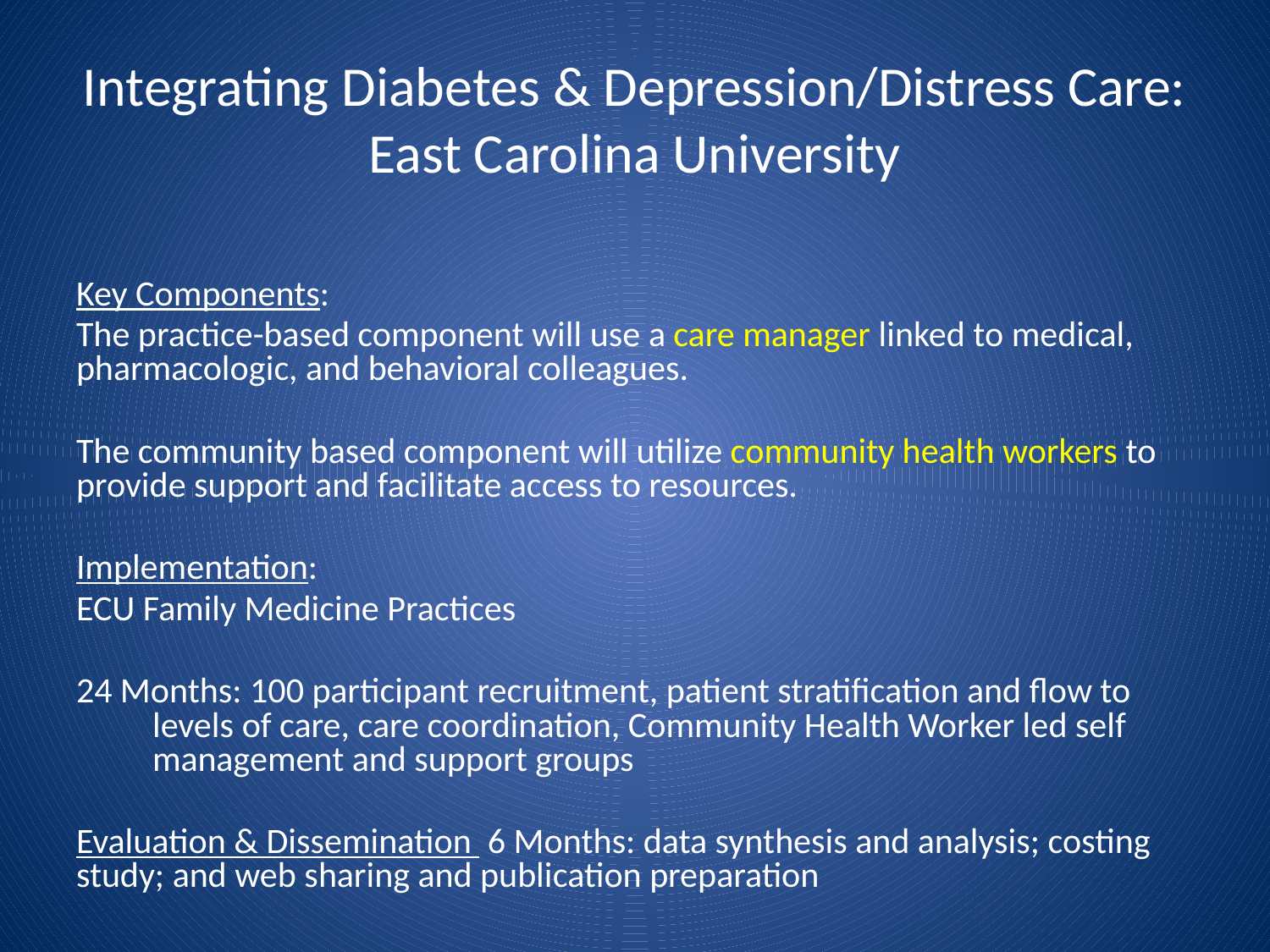

# Integrating Diabetes & Depression/Distress Care: East Carolina University

Key Components:
The practice-based component will use a care manager linked to medical, pharmacologic, and behavioral colleagues.

The community based component will utilize community health workers to provide support and facilitate access to resources.

Implementation:
ECU Family Medicine Practices

24 Months: 100 participant recruitment, patient stratification and flow to levels of care, care coordination, Community Health Worker led self management and support groups

Evaluation & Dissemination  6 Months: data synthesis and analysis; costing study; and web sharing and publication preparation